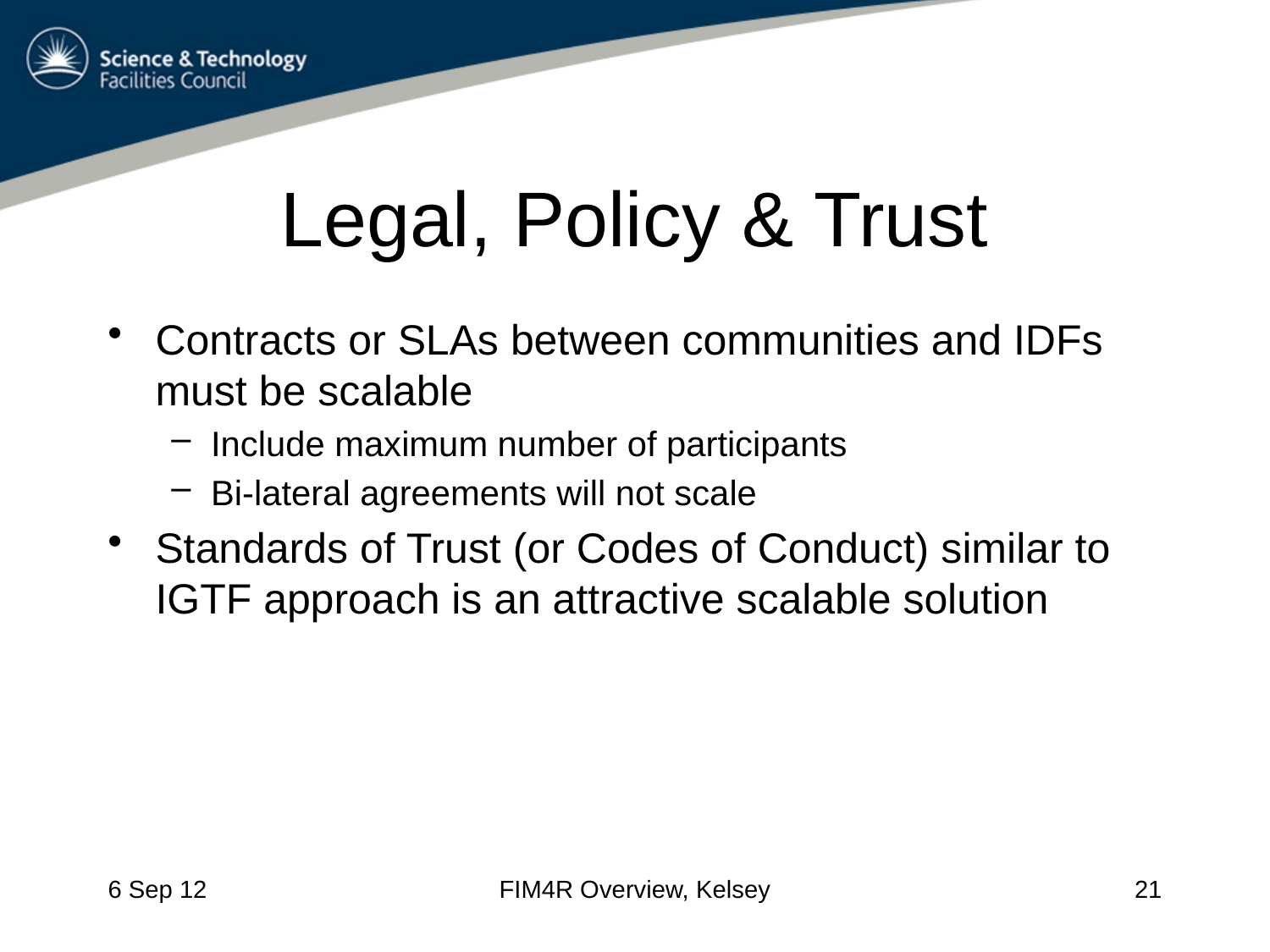

# Legal, Policy & Trust
Contracts or SLAs between communities and IDFs must be scalable
Include maximum number of participants
Bi-lateral agreements will not scale
Standards of Trust (or Codes of Conduct) similar to IGTF approach is an attractive scalable solution
6 Sep 12
FIM4R Overview, Kelsey
21